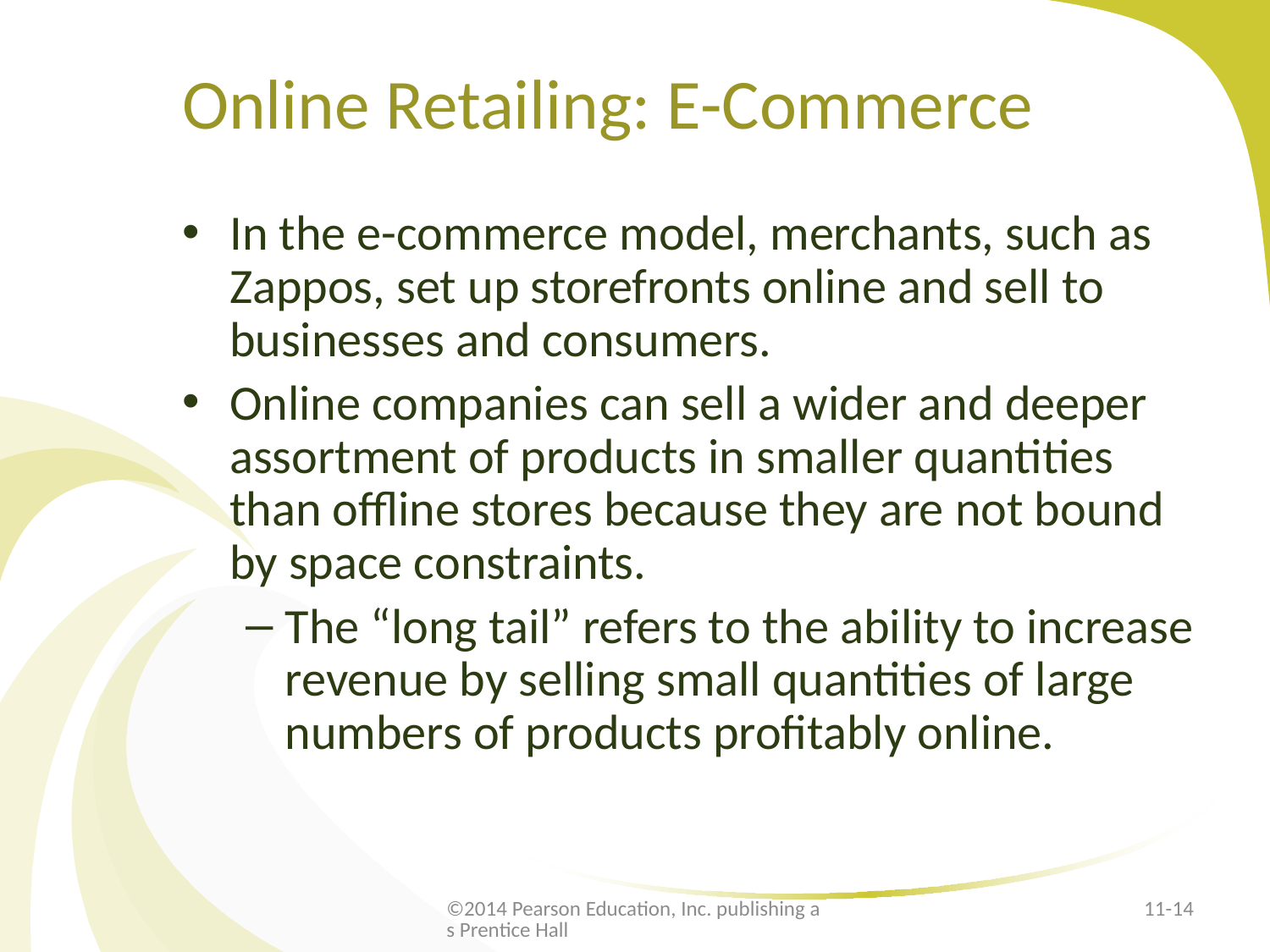

# Online Retailing: E-Commerce
In the e-commerce model, merchants, such as Zappos, set up storefronts online and sell to businesses and consumers.
Online companies can sell a wider and deeper assortment of products in smaller quantities than offline stores because they are not bound by space constraints.
The “long tail” refers to the ability to increase revenue by selling small quantities of large numbers of products profitably online.

©2014 Pearson Education, Inc. publishing as Prentice Hall
11-14